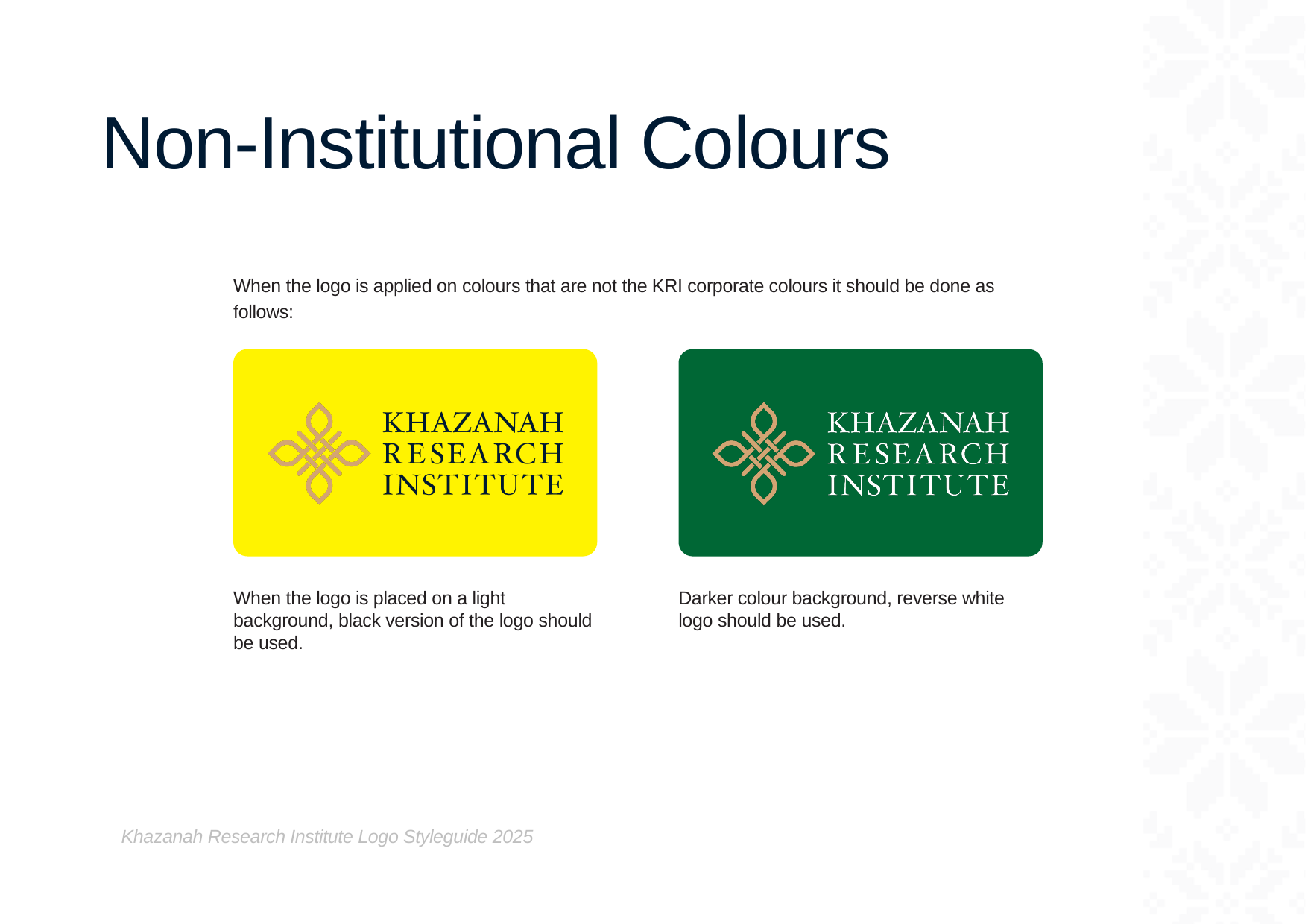

# Non-Institutional Colours
When the logo is applied on colours that are not the KRI corporate colours it should be done as follows:

When the logo is placed on a light background, black version of the logo should be used.
Darker colour background, reverse white logo should be used.